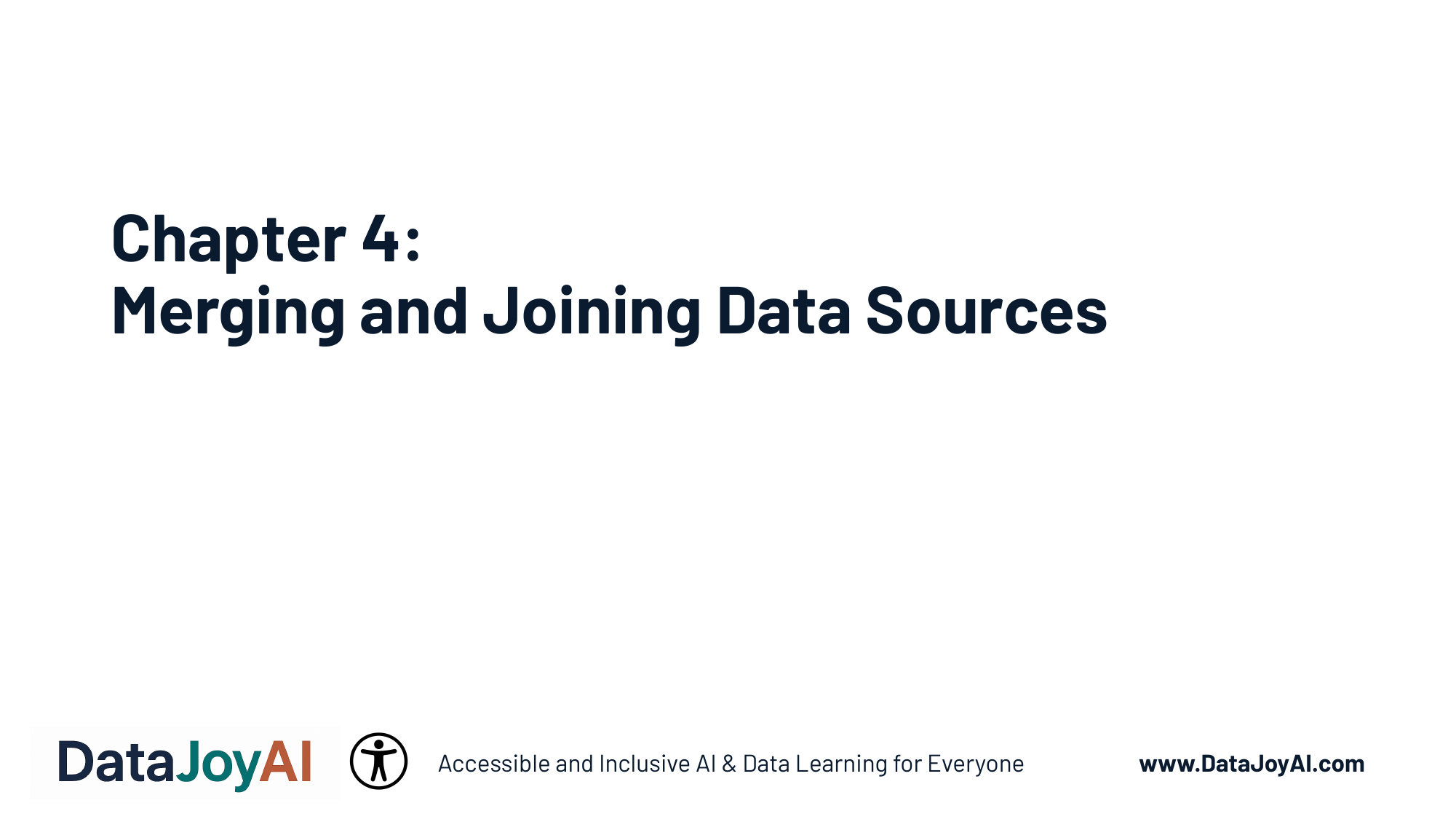

# Chapter 4: Merging and Joining Data Sources